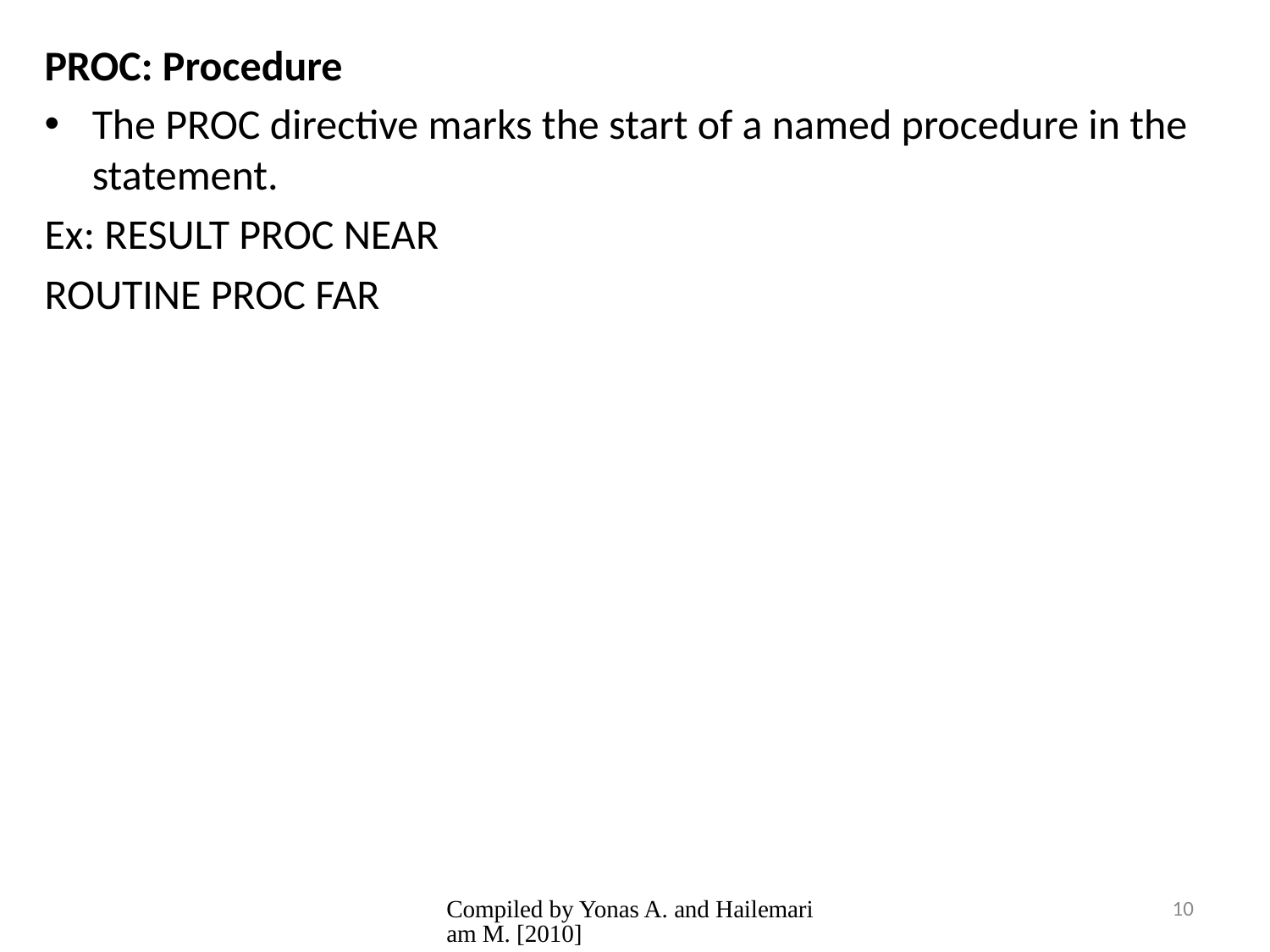

PROC: Procedure
The PROC directive marks the start of a named procedure in the statement.
Ex: RESULT PROC NEAR
ROUTINE PROC FAR
Compiled by Yonas A. and Hailemariam M. [2010]
10